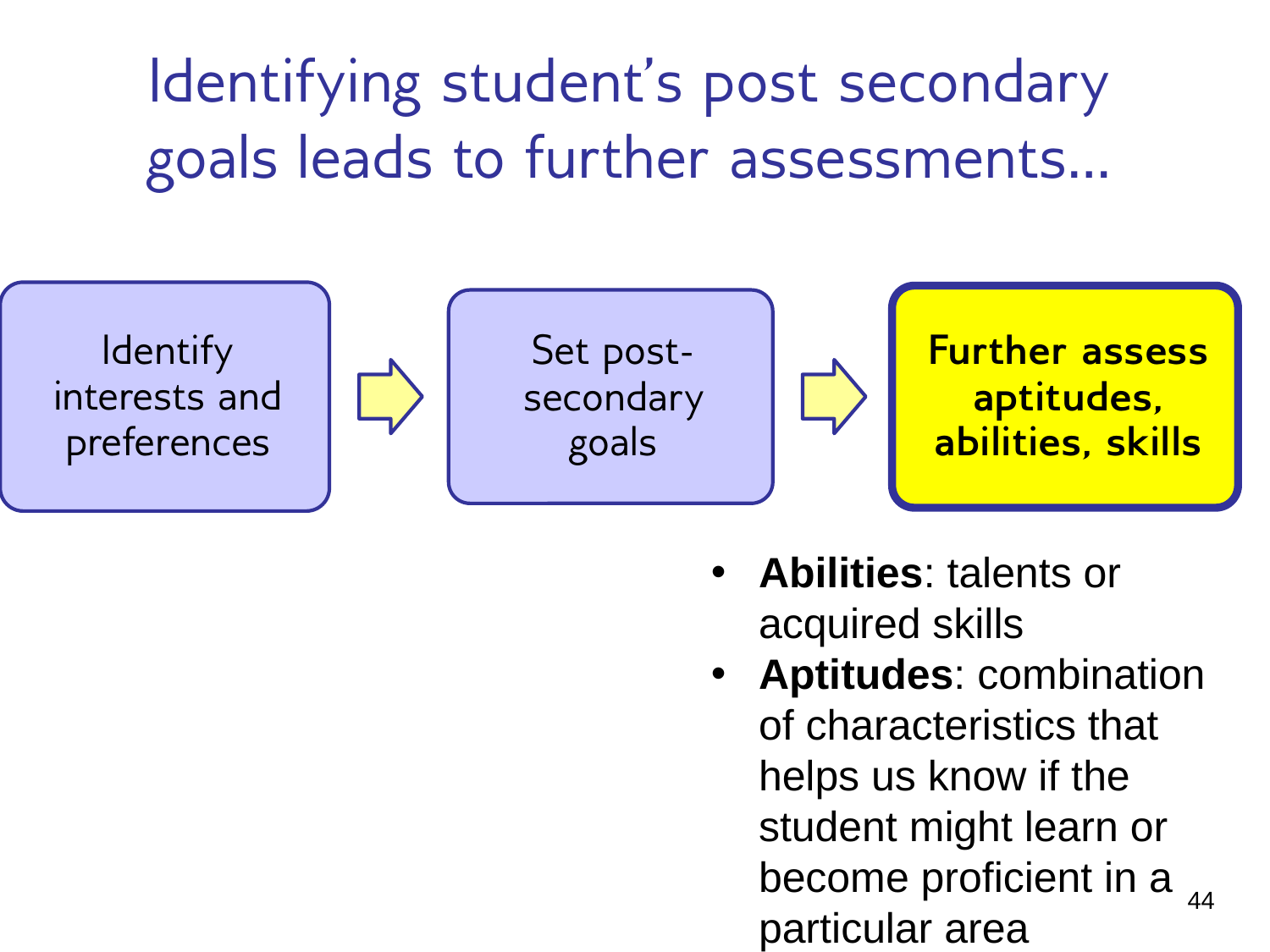

# Identifying student’s post secondary goals leads to further assessments…
Identify interests and preferences

Set post-secondary goals

Further assess aptitudes, abilities, skills
Abilities: talents or acquired skills
Aptitudes: combination of characteristics that helps us know if the student might learn or become proficient in a particular area

44